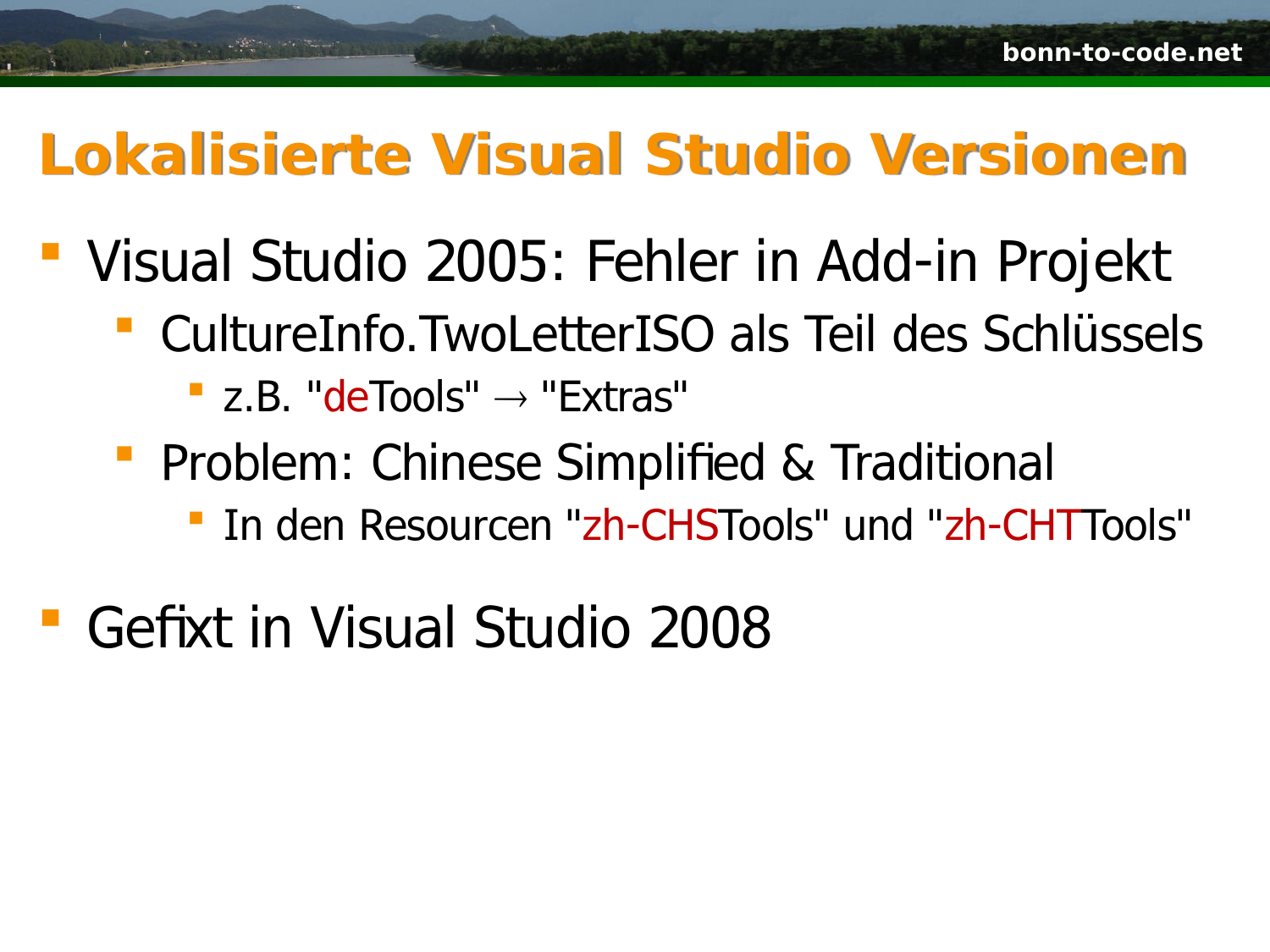

# Lokalisierte Visual Studio Versionen
Visual Studio 2005: Fehler in Add-in Projekt
CultureInfo.TwoLetterISO als Teil des Schlüssels
z.B. "deTools" → "Extras"
Problem: Chinese Simplified & Traditional
In den Resourcen "zh-CHSTools" und "zh-CHTTools"
Gefixt in Visual Studio 2008